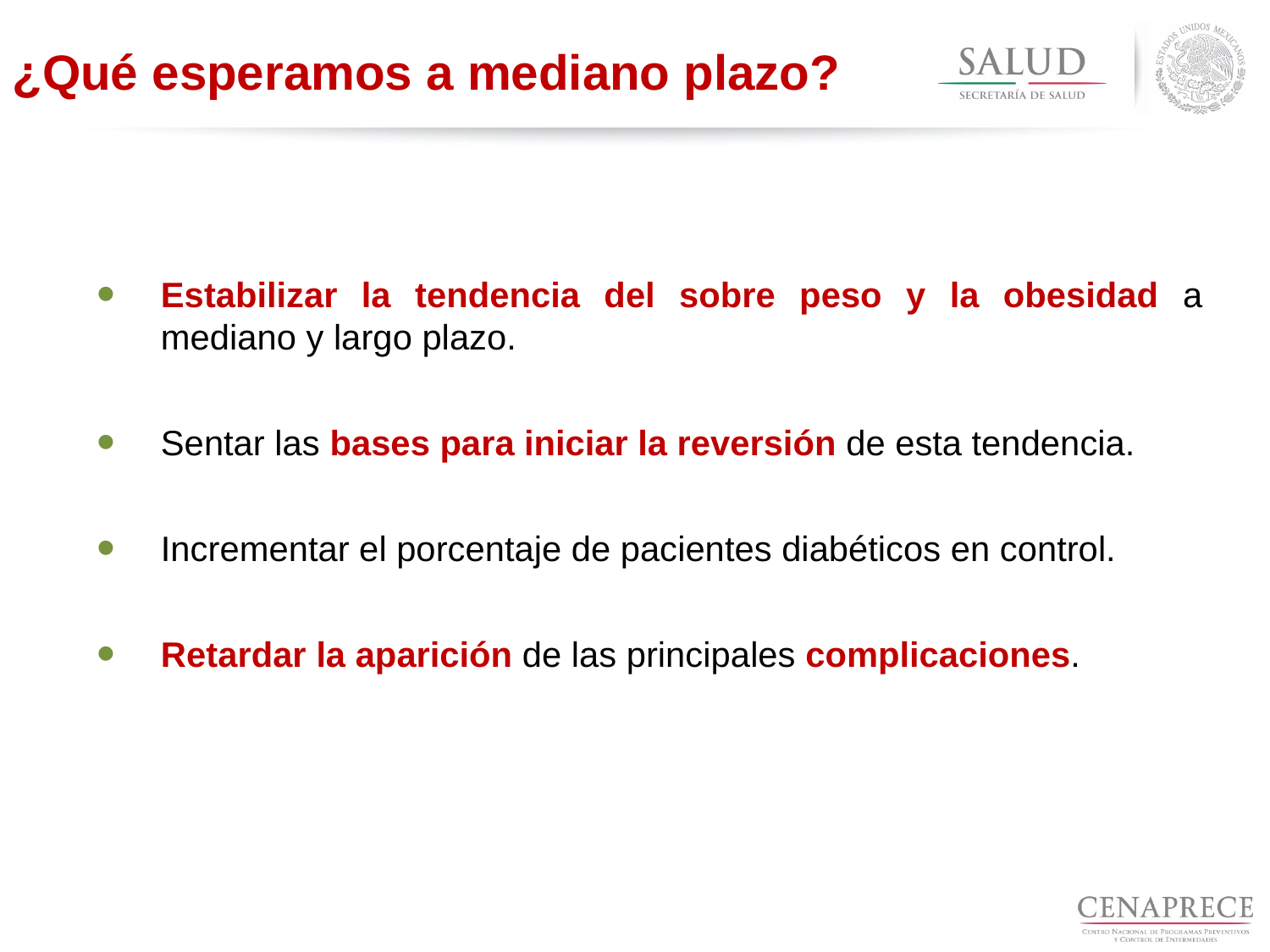

¿Qué esperamos a mediano plazo?
Estabilizar la tendencia del sobre peso y la obesidad a mediano y largo plazo.

Sentar las bases para iniciar la reversión de esta tendencia.

Incrementar el porcentaje de pacientes diabéticos en control.

Retardar la aparición de las principales complicaciones.